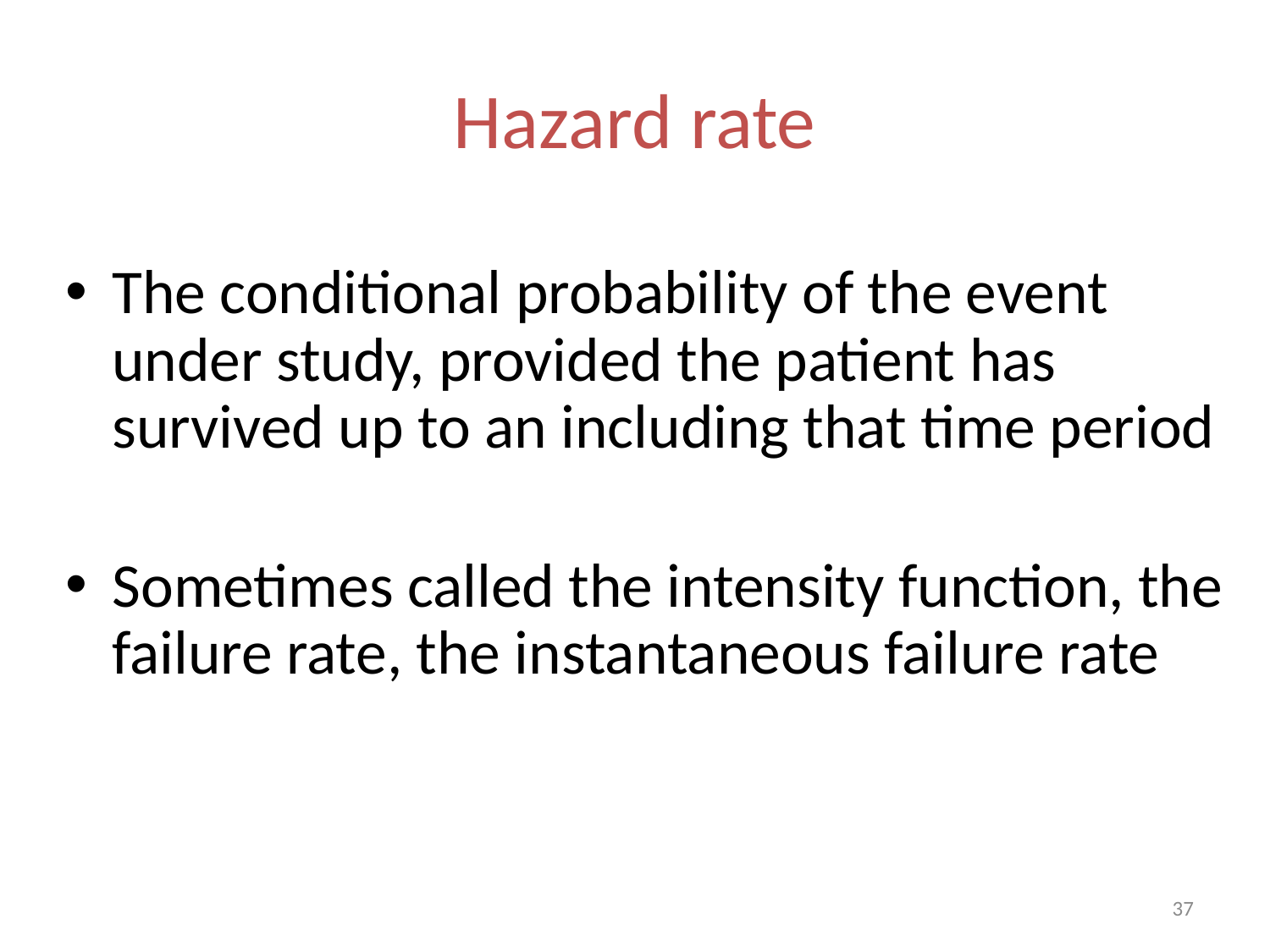

# Hazard rate
The conditional probability of the event under study, provided the patient has survived up to an including that time period

Sometimes called the intensity function, the failure rate, the instantaneous failure rate
37